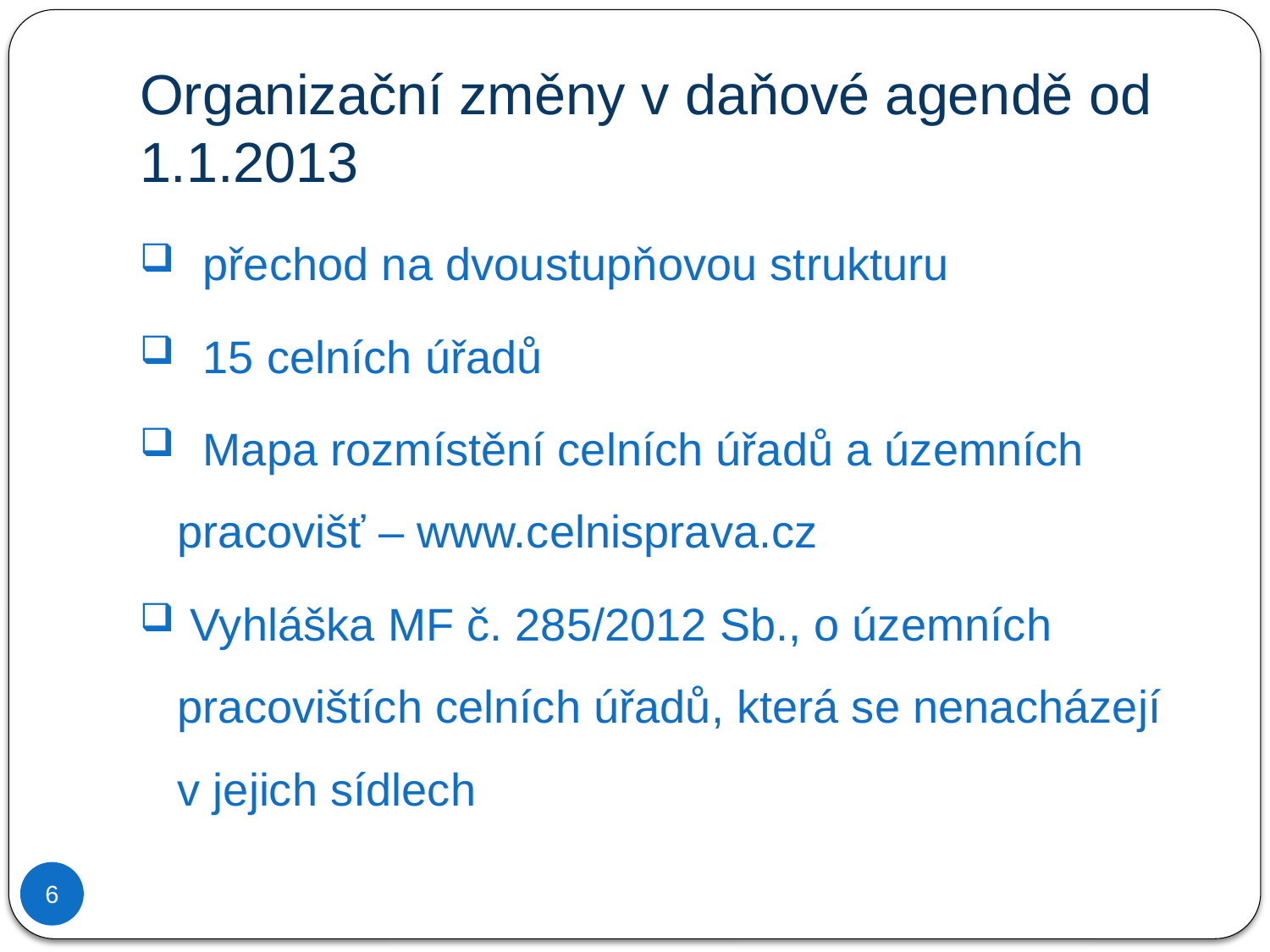

# Organizační změny v daňové agendě od 1.1.2013
  přechod na dvoustupňovou strukturu
  15 celních úřadů
  Mapa rozmístění celních úřadů a územních   pracovišť – www.celnisprava.cz
 Vyhláška MF č. 285/2012 Sb., o územních pracovištích celních úřadů, která se nenacházejí v jejich sídlech
6